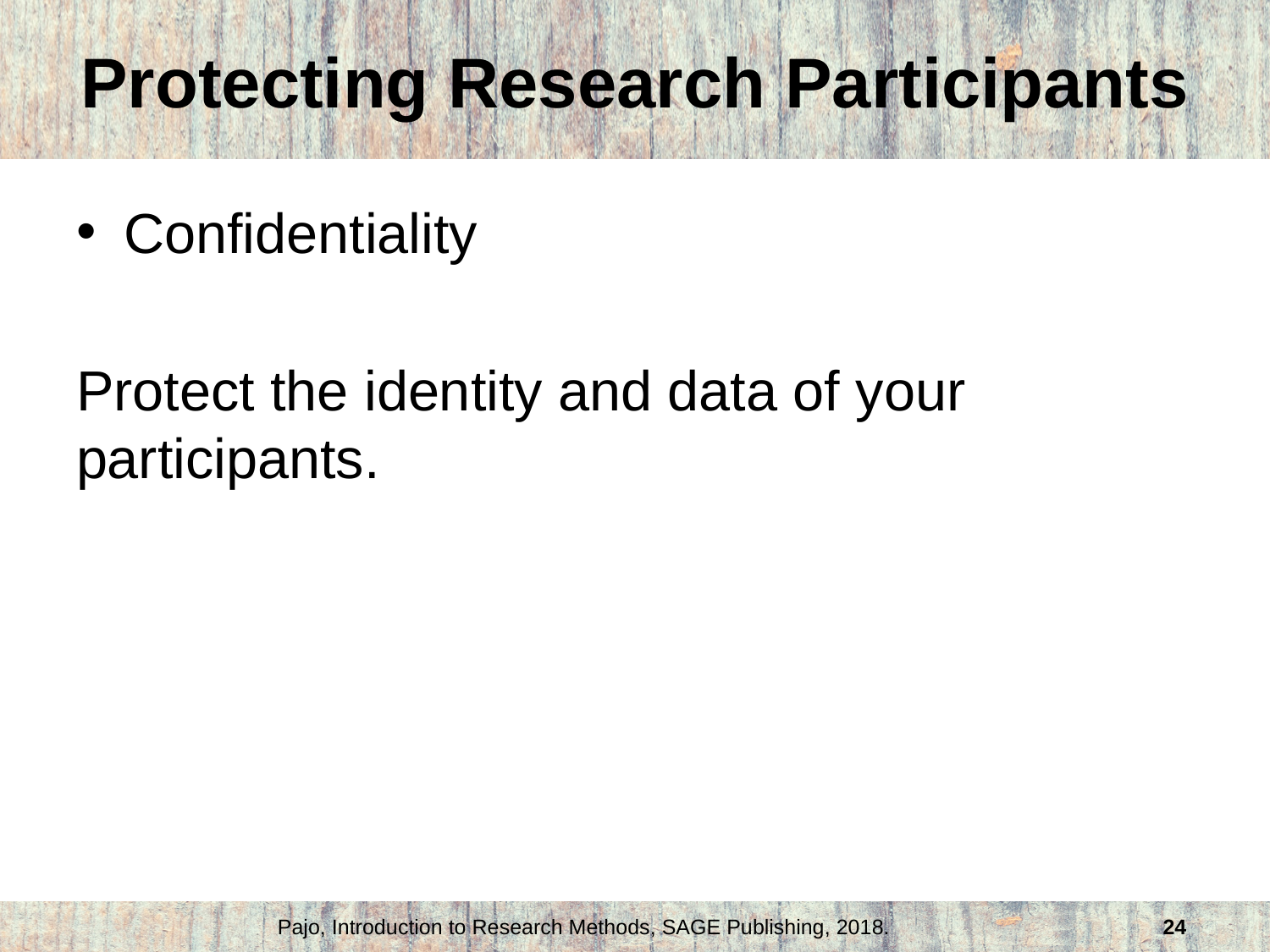

# Protecting Research Participants
Confidentiality

Protect the identity and data of your participants.

Pajo, Introduction to Research Methods, SAGE Publishing, 2018.
24